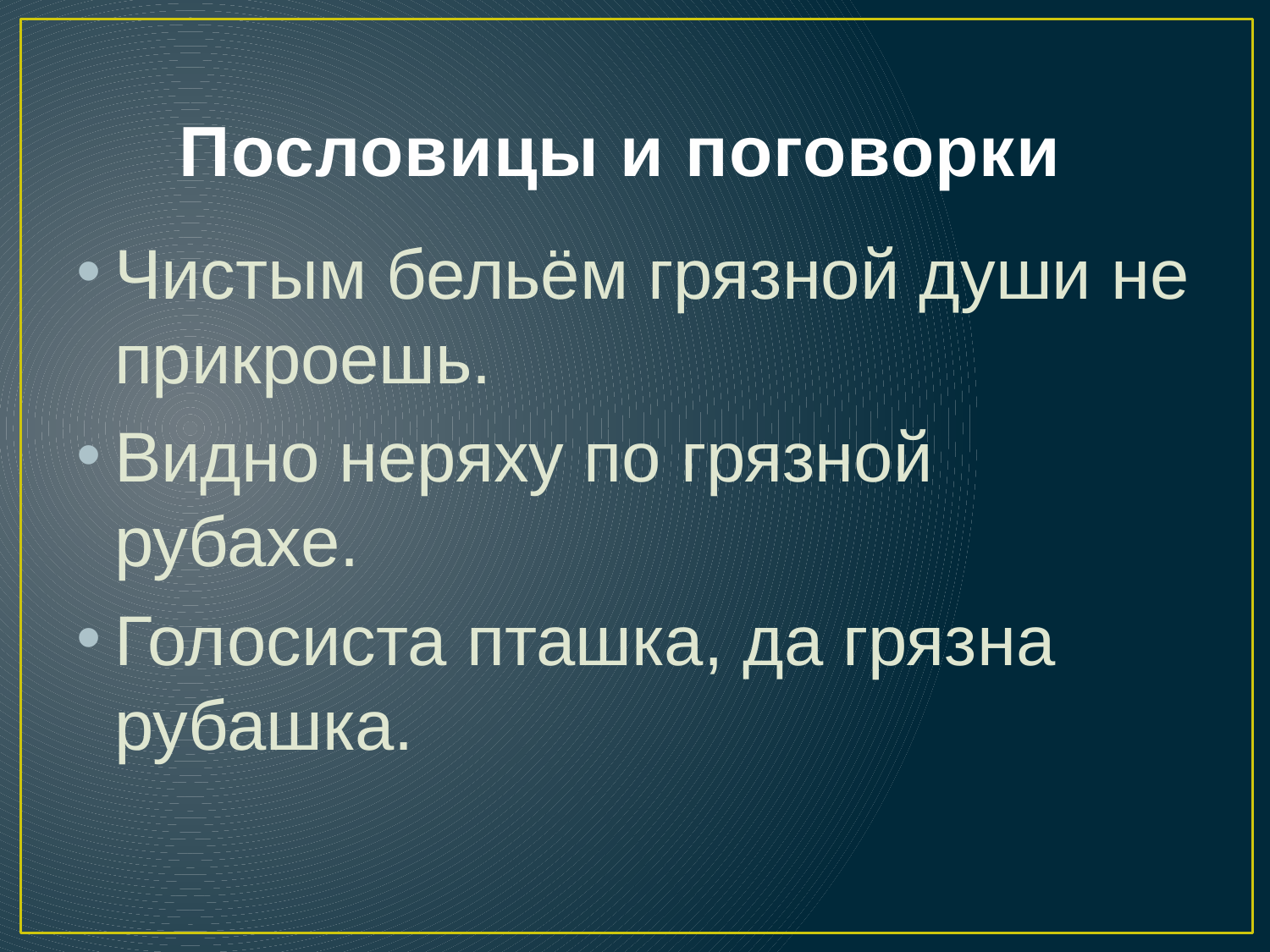

# Пословицы и поговорки
Чистым бельём грязной души не прикроешь.
Видно неряху по грязной рубахе.
Голосиста пташка, да грязна рубашка.